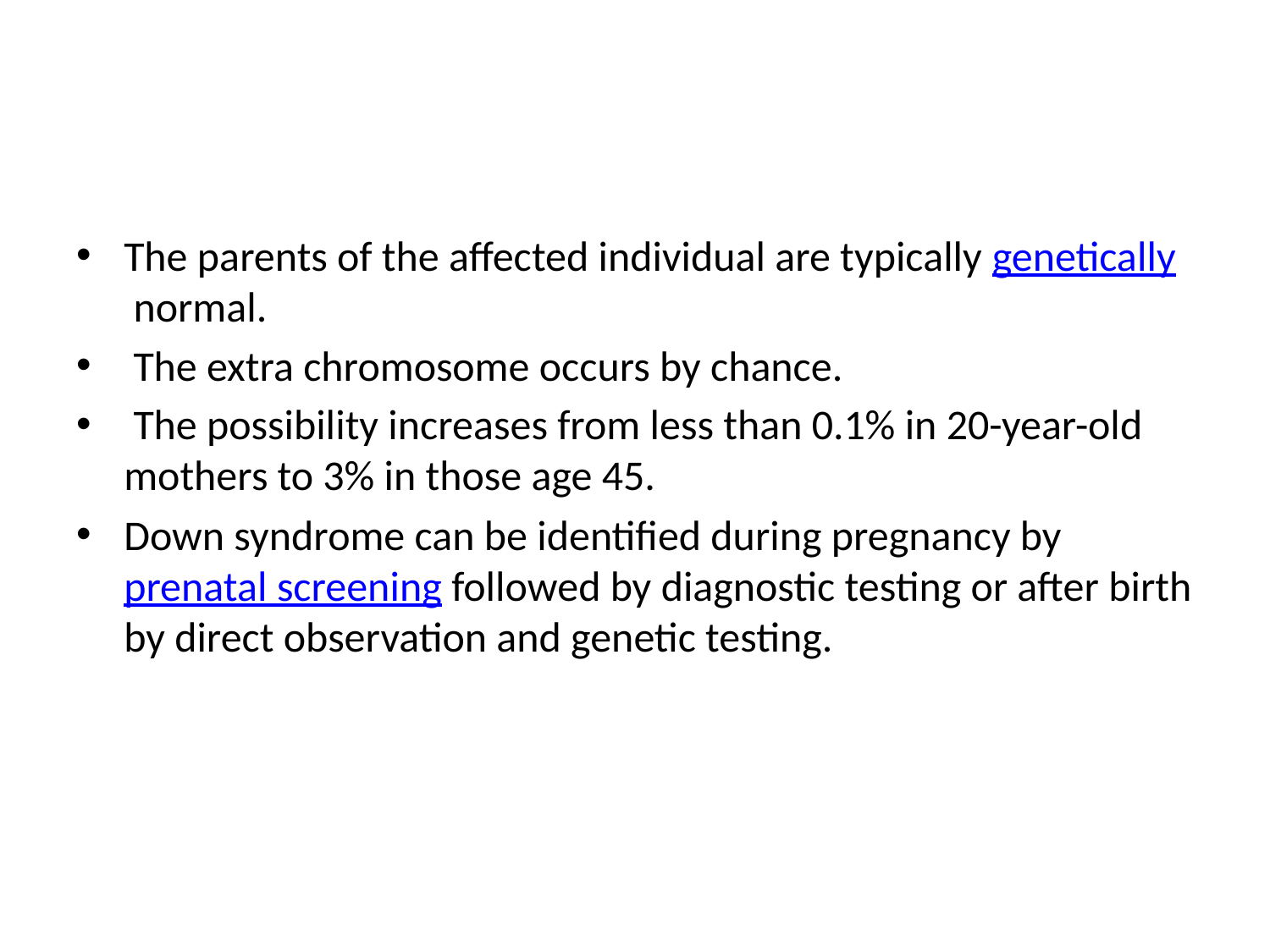

#
The parents of the affected individual are typically genetically normal.
 The extra chromosome occurs by chance.
 The possibility increases from less than 0.1% in 20-year-old mothers to 3% in those age 45.
Down syndrome can be identified during pregnancy by prenatal screening followed by diagnostic testing or after birth by direct observation and genetic testing.